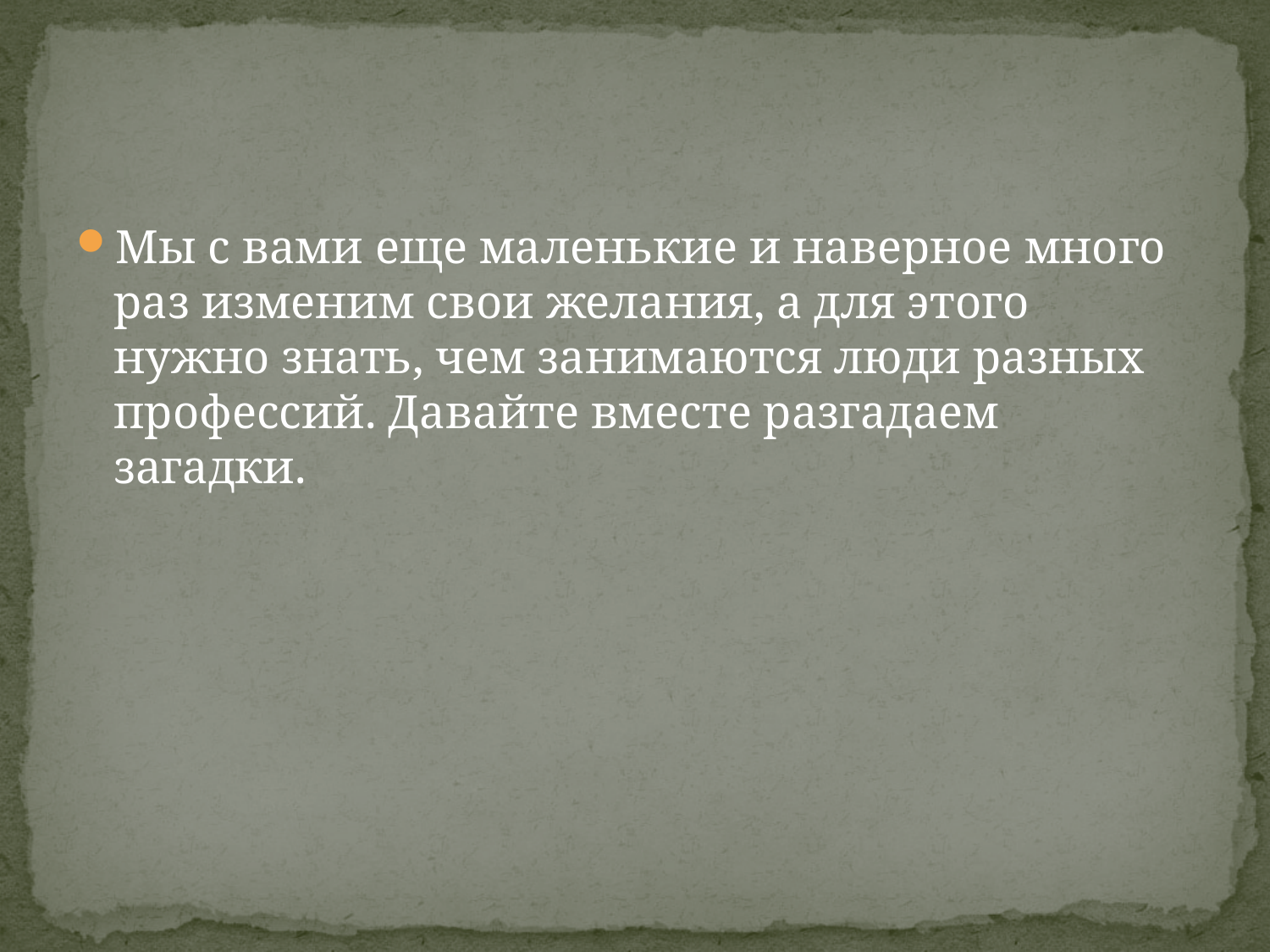

#
Мы с вами еще маленькие и наверное много раз изменим свои желания, а для этого нужно знать, чем занимаются люди разных профессий. Давайте вместе разгадаем загадки.